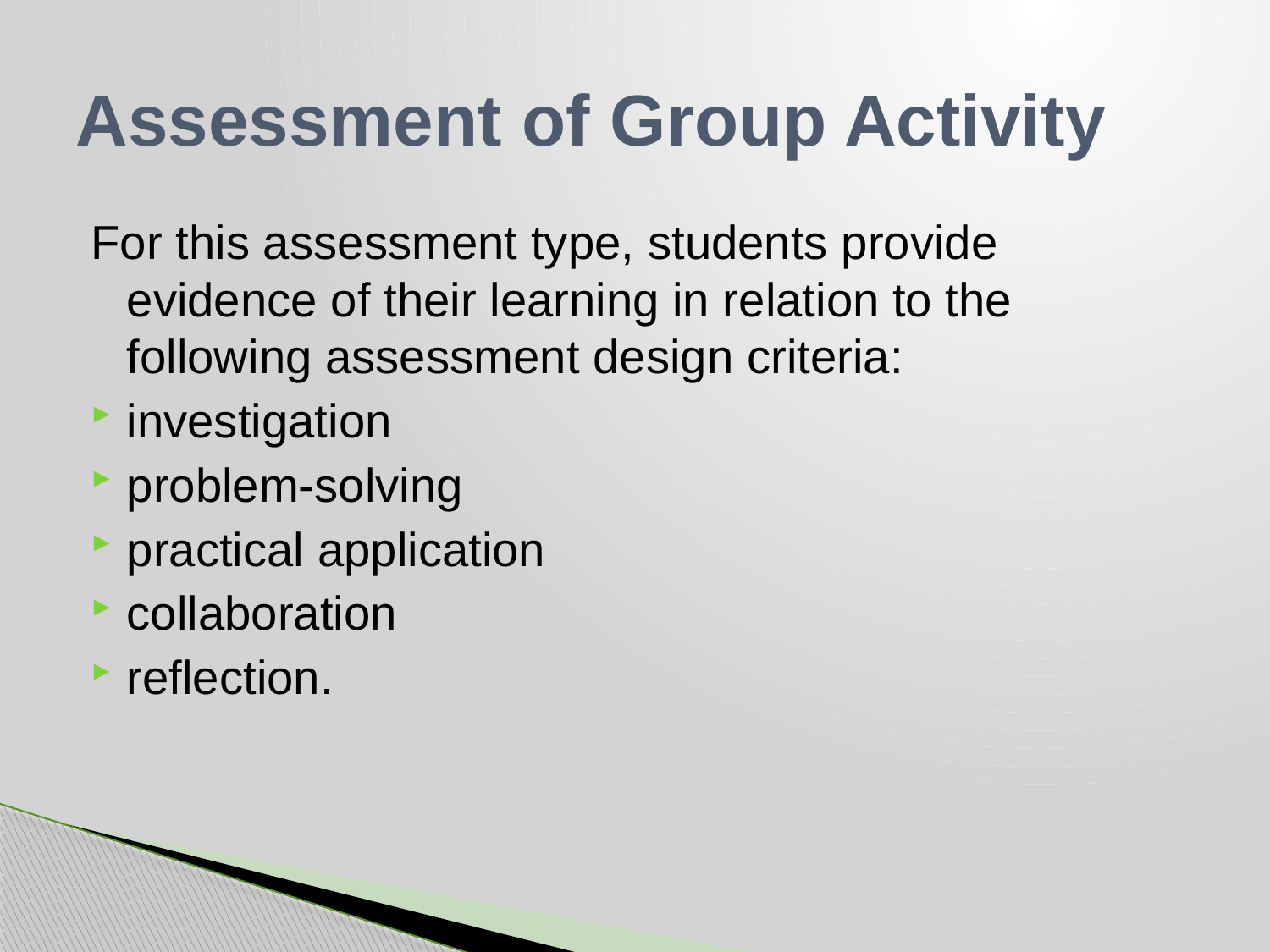

# Assessment of Group Activity
For this assessment type, students provide evidence of their learning in relation to the following assessment design criteria:
investigation
problem-solving
practical application
collaboration
reflection.